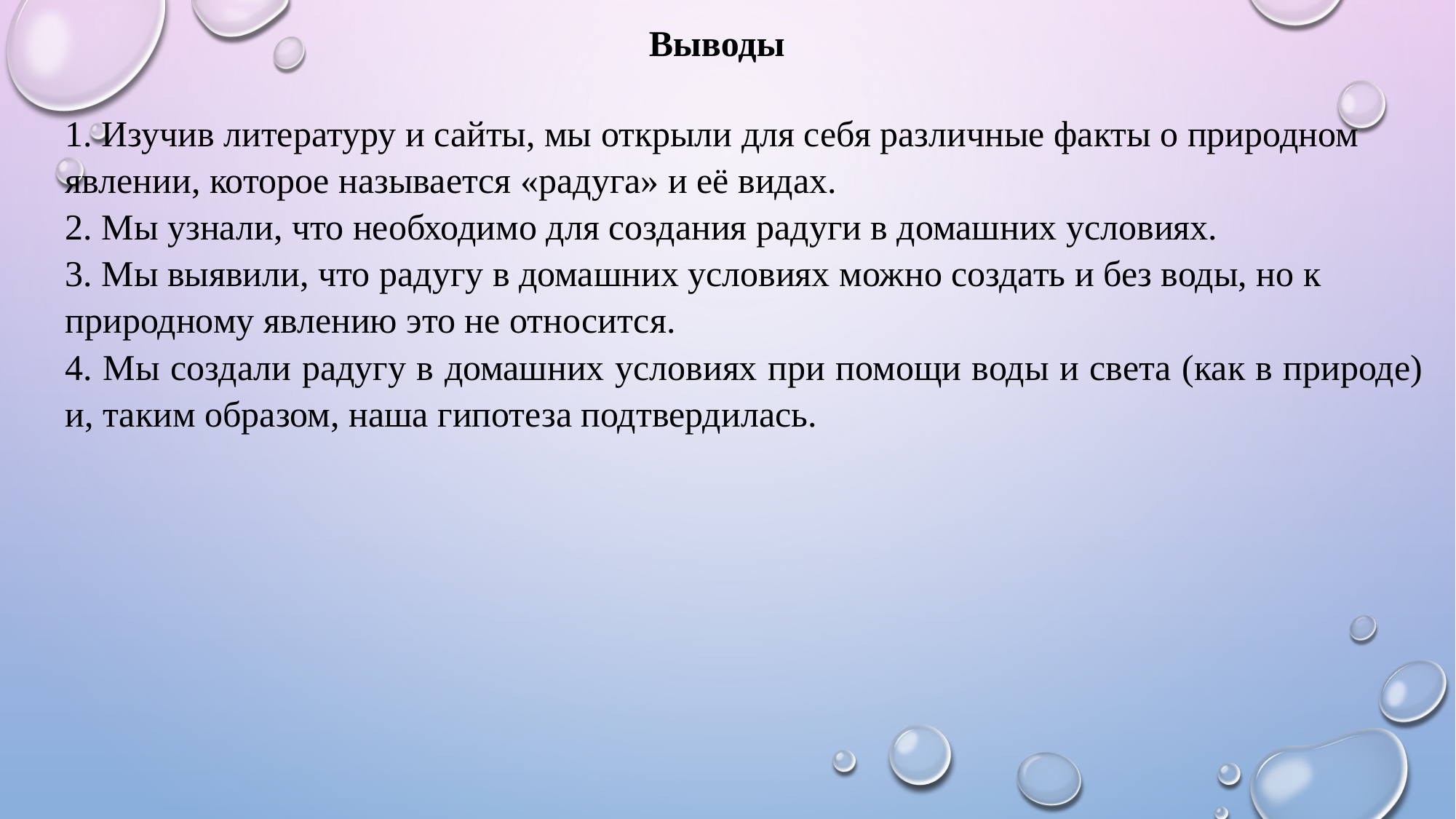

Выводы

1. Изучив литературу и сайты, мы открыли для себя различные факты о природном явлении, которое называется «радуга» и её видах.
2. Мы узнали, что необходимо для создания радуги в домашних условиях.
3. Мы выявили, что радугу в домашних условиях можно создать и без воды, но к природному явлению это не относится.
4. Мы создали радугу в домашних условиях при помощи воды и света (как в природе) и, таким образом, наша гипотеза подтвердилась.